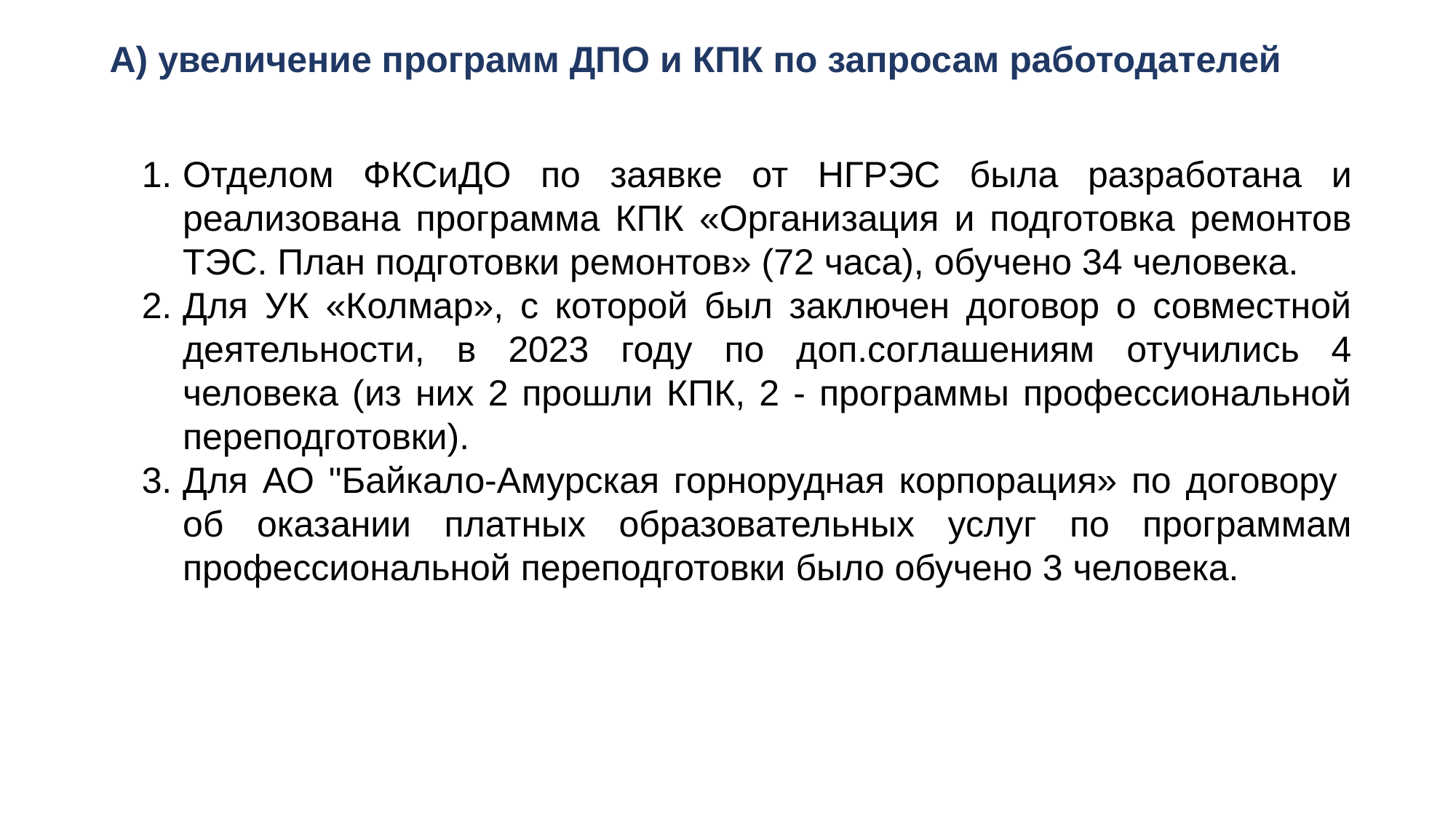

А) увеличение программ ДПО и КПК по запросам работодателей
Отделом ФКСиДО по заявке от НГРЭС была разработана и реализована программа КПК «Организация и подготовка ремонтов ТЭС. План подготовки ремонтов» (72 часа), обучено 34 человека.
Для УК «Колмар», с которой был заключен договор о совместной деятельности, в 2023 году по доп.соглашениям отучились 4 человека (из них 2 прошли КПК, 2 - программы профессиональной переподготовки).
Для АО "Байкало-Амурская горнорудная корпорация» по договору  об оказании платных образовательных услуг по программам профессиональной переподготовки было обучено 3 человека.